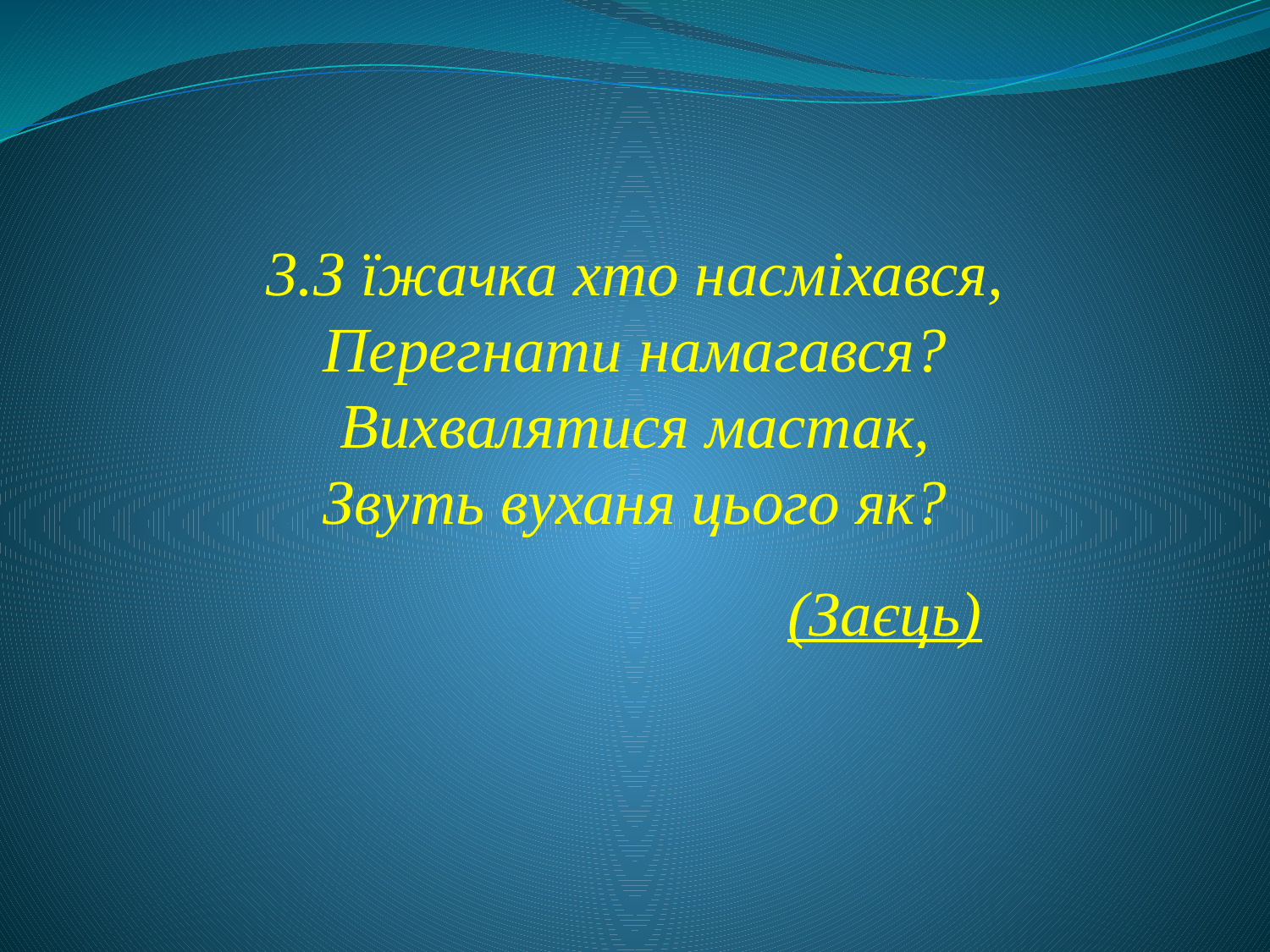

3.З їжачка хто насміхався,
Перегнати намагався?
Вихвалятися мастак,
Звуть вуханя цього як?
(Заєць)